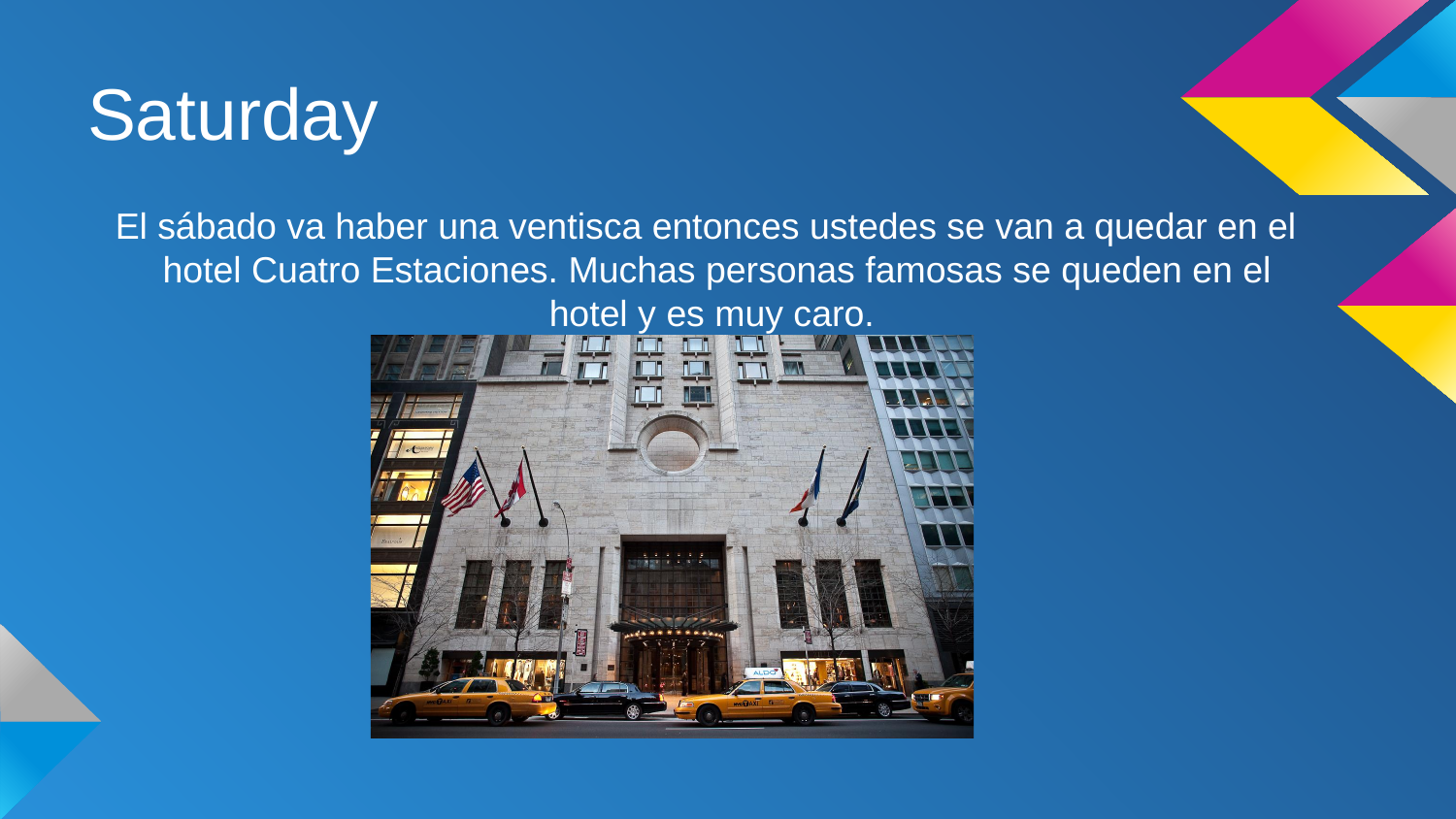

El sábado va haber una ventisca entonces ustedes se van a quedar en el hotel Cuatro Estaciones. Muchas personas famosas se queden en el hotel y es muy caro.

# Saturday